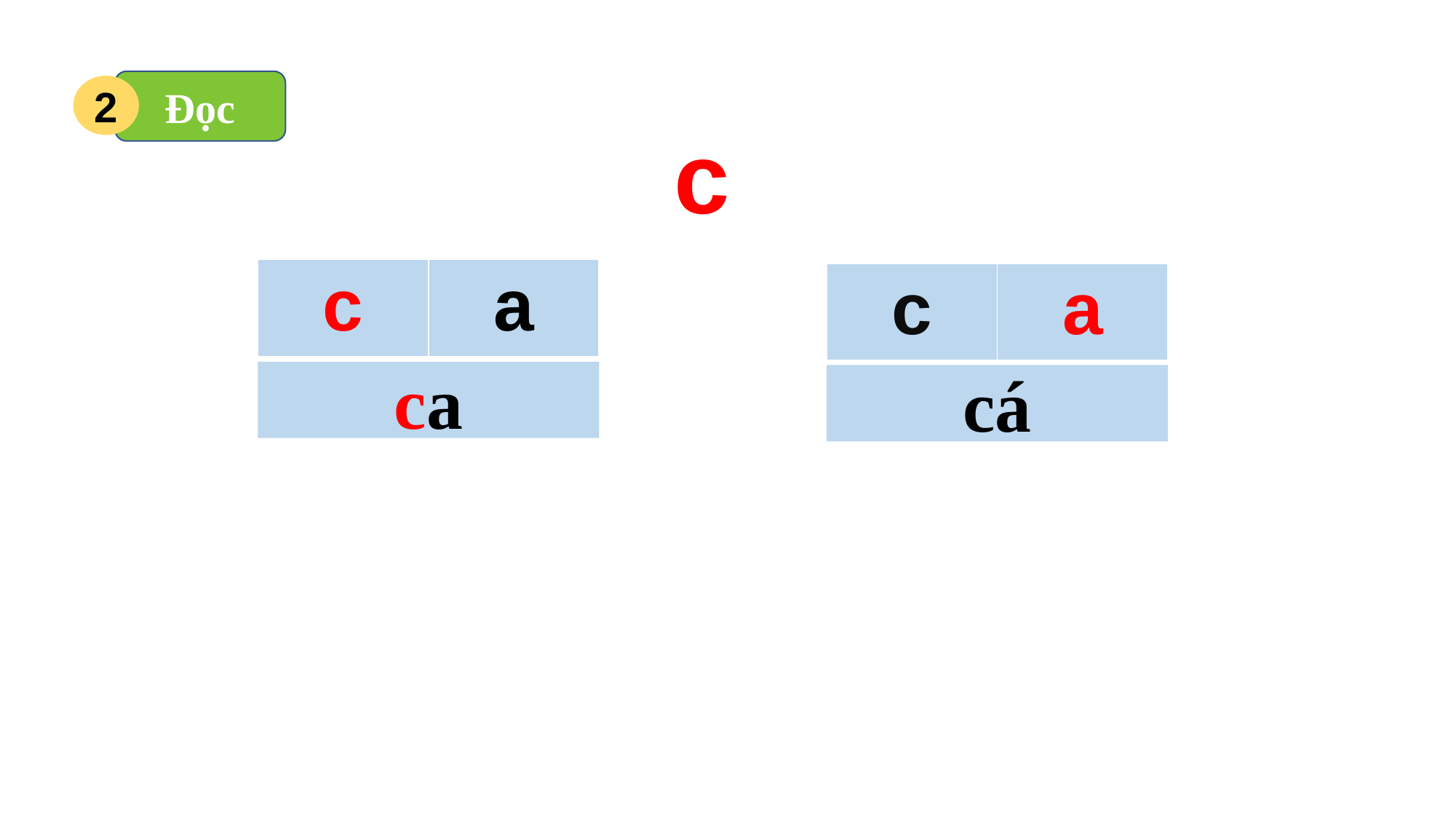

Đọc
2
c
| c | a |
| --- | --- |
| c | a |
| --- | --- |
ca
cá